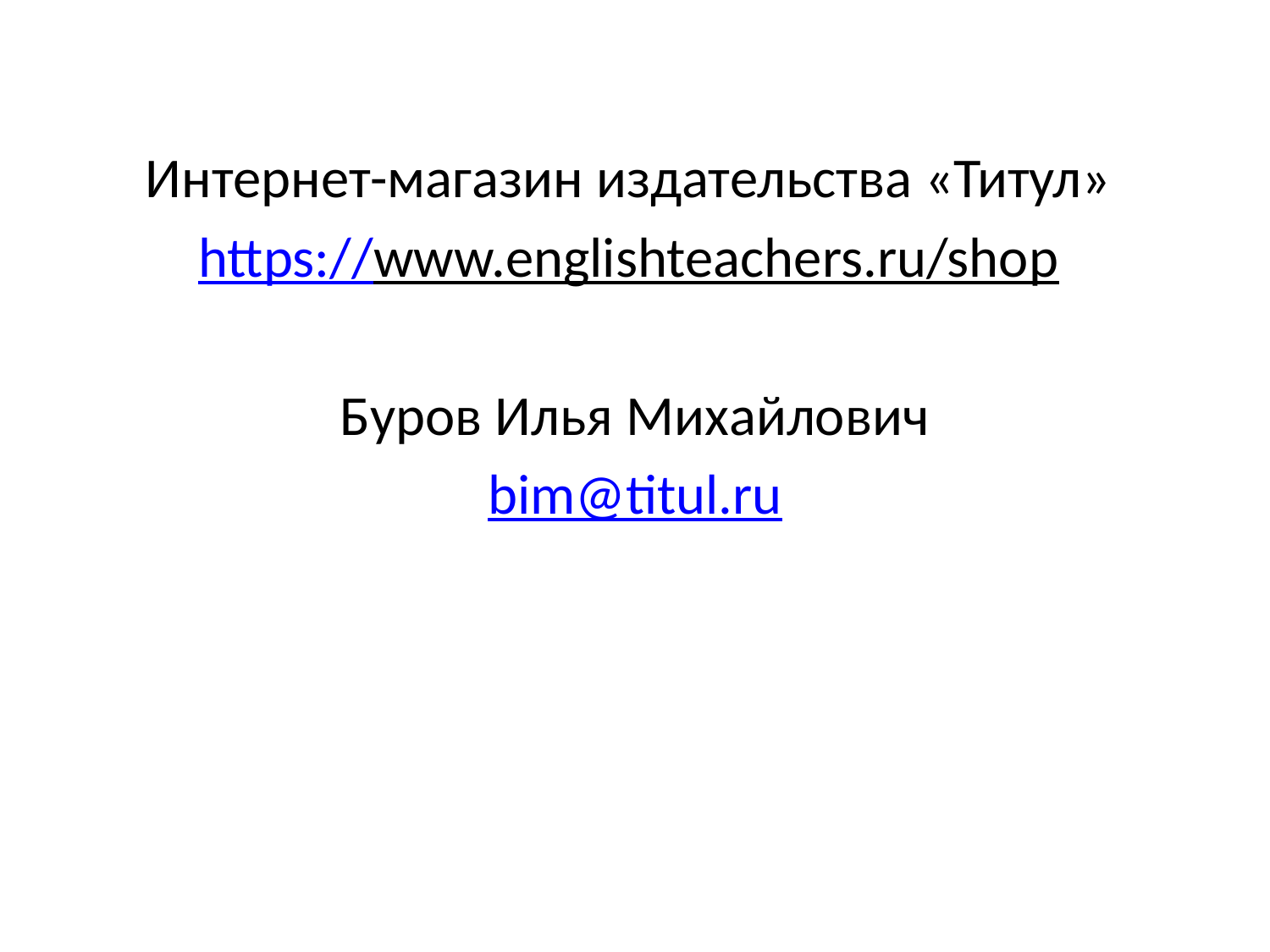

Интернет-магазин издательства «Титул»
https://www.englishteachers.ru/shop

Буров Илья Михайлович
bim@titul.ru